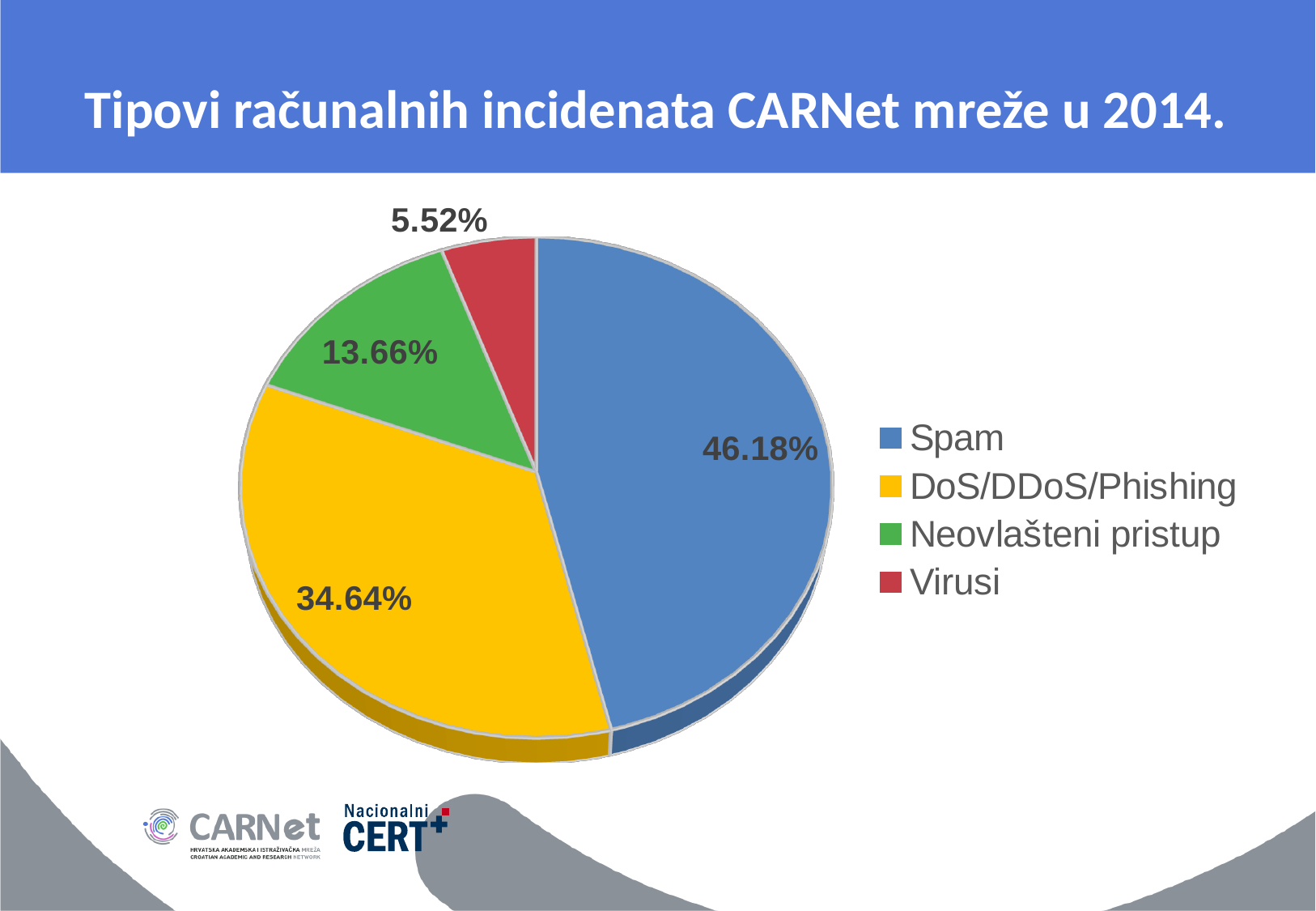

# Tipovi računalnih incidenata CARNet mreže u 2014.

[unsupported chart]